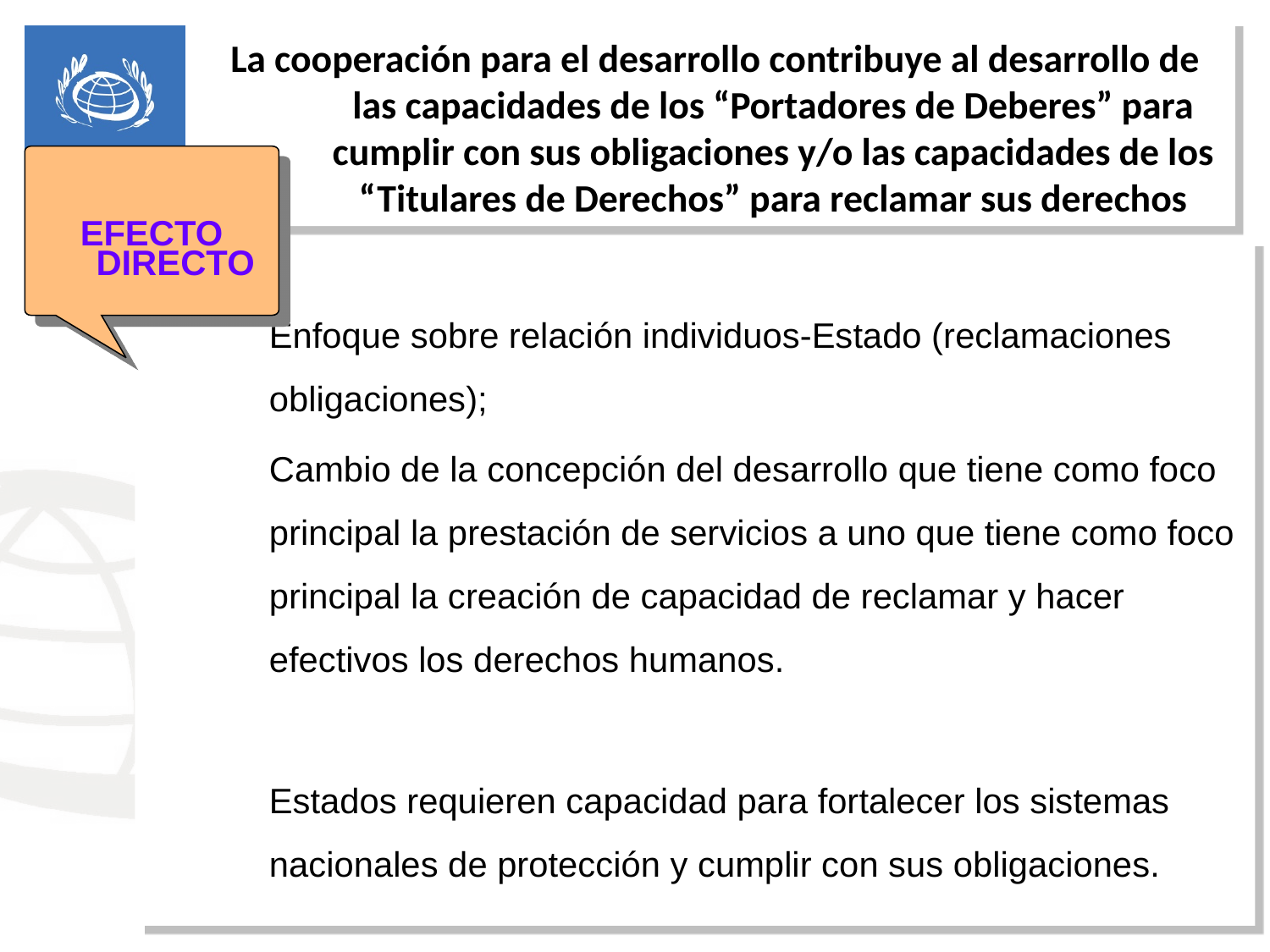

La cooperación para el desarrollo contribuye al desarrollo de las capacidades de los “Portadores de Deberes” para cumplir con sus obligaciones y/o las capacidades de los “Titulares de Derechos” para reclamar sus derechos

EFECTO DIRECTO

Enfoque sobre relación individuos-Estado (reclamaciones obligaciones);
Cambio de la concepción del desarrollo que tiene como foco principal la prestación de servicios a uno que tiene como foco principal la creación de capacidad de reclamar y hacer efectivos los derechos humanos.

Estados requieren capacidad para fortalecer los sistemas nacionales de protección y cumplir con sus obligaciones.